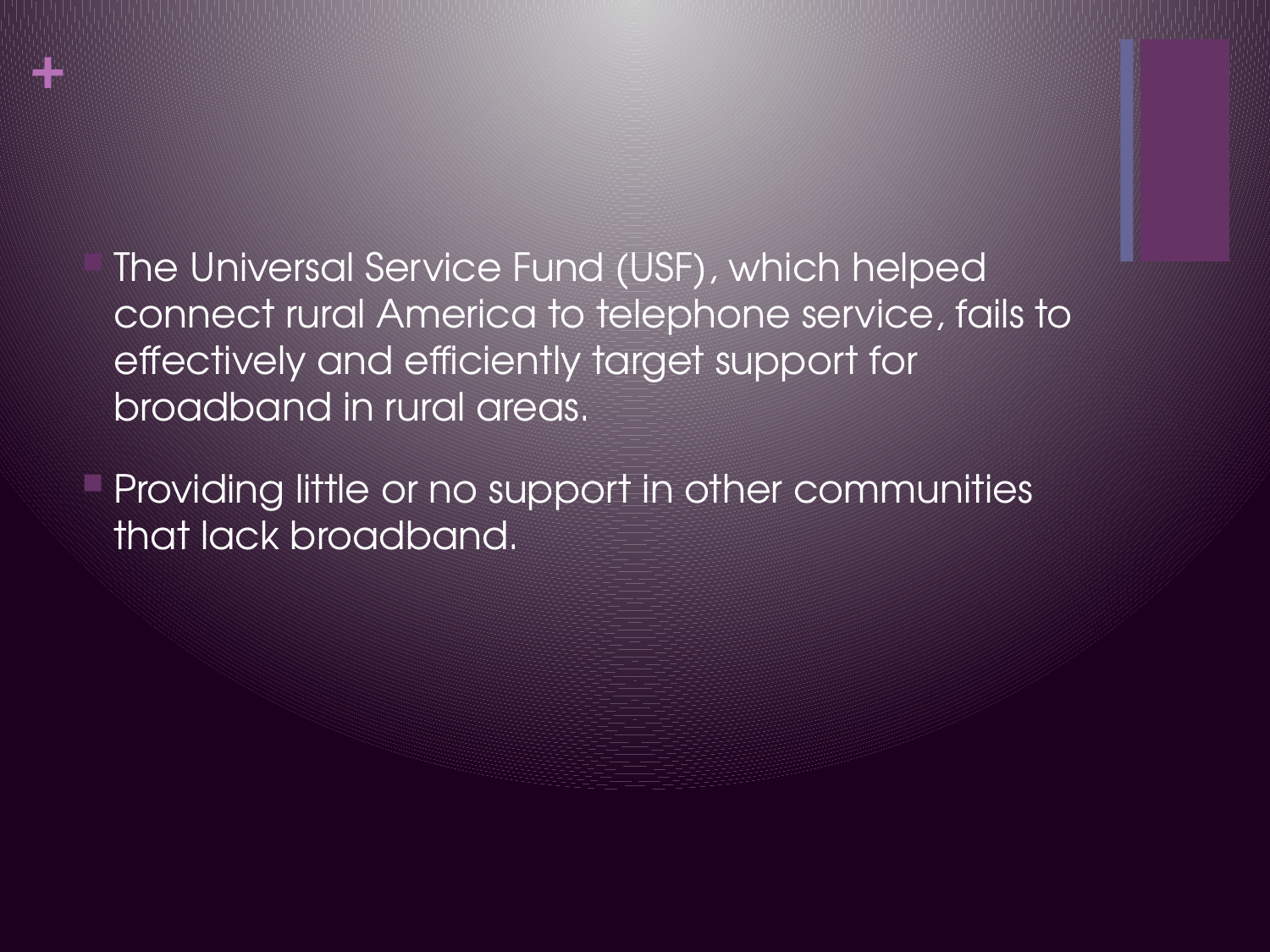

The Universal Service Fund (USF), which helped connect rural America to telephone service, fails to effectively and efficiently target support for broadband in rural areas.
Providing little or no support in other communities that lack broadband.